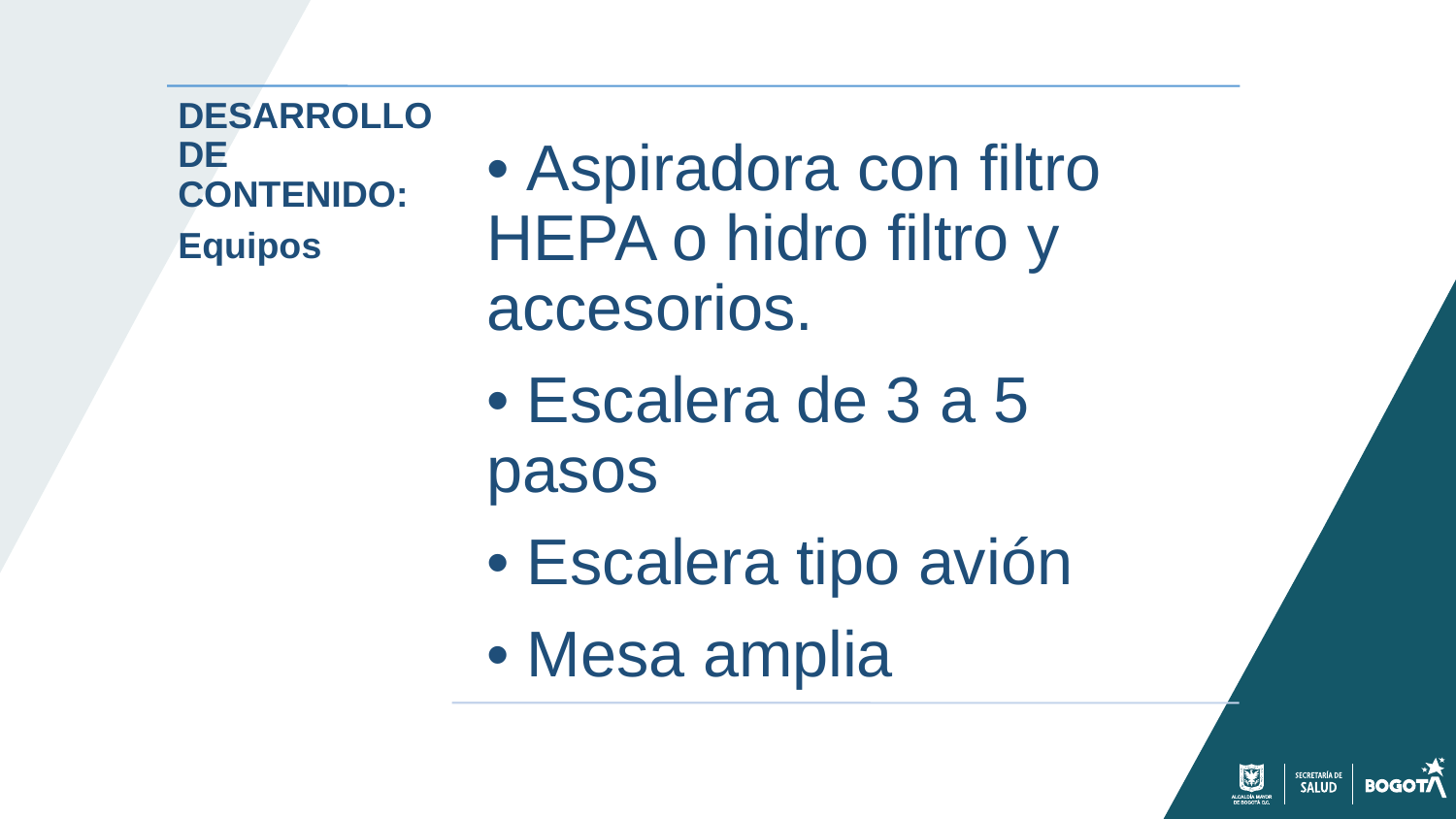

DESARROLLO DE CONTENIDO:
Equipos
• Aspiradora con filtro HEPA o hidro filtro y accesorios.
• Escalera de 3 a 5 pasos
• Escalera tipo avión
• Mesa amplia